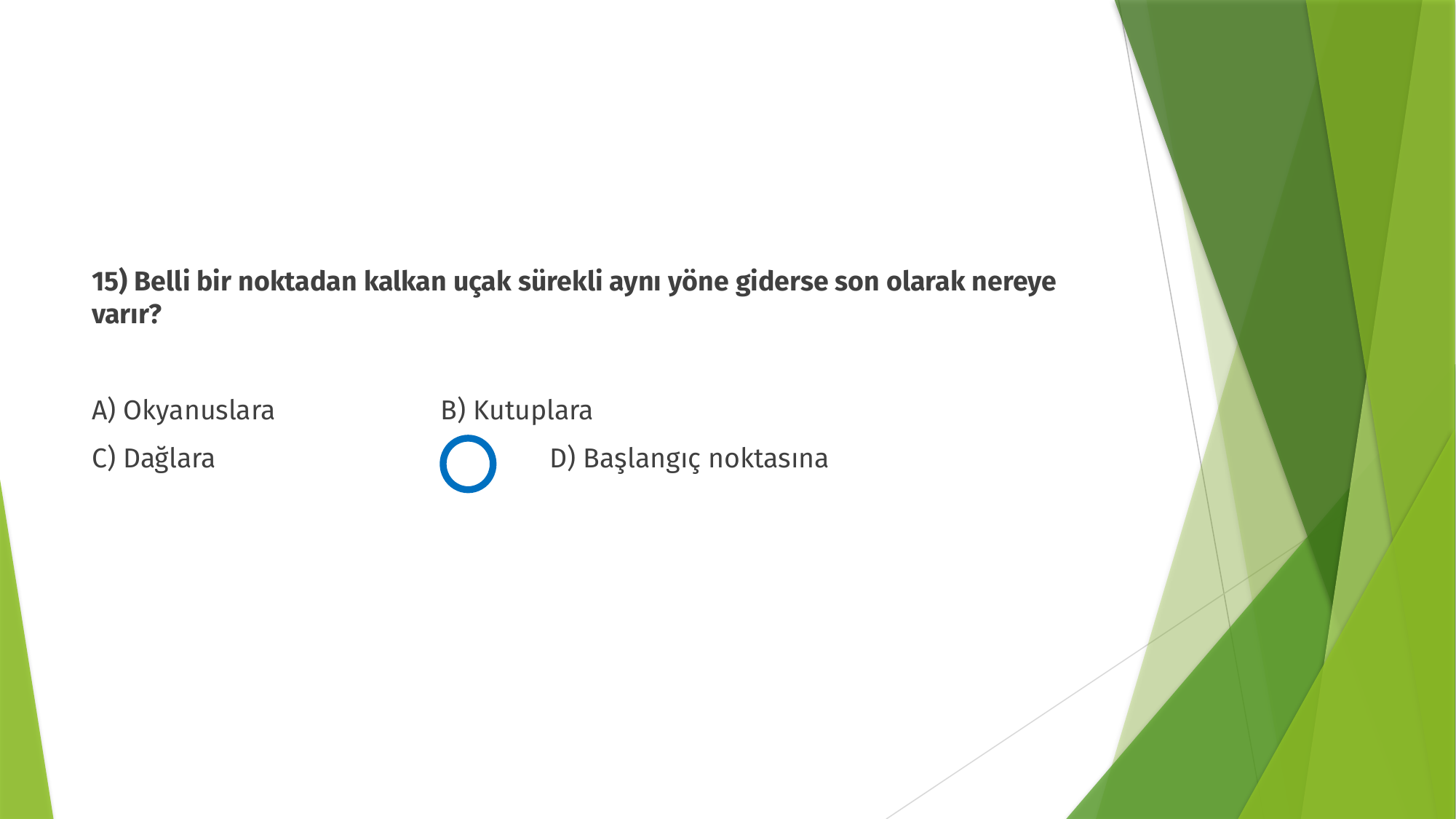

#
15) Belli bir noktadan kalkan uçak sürekli aynı yöne giderse son olarak nereye varır?

A) Okyanuslara	                  B) Kutuplara
C) Dağlara		                  D) Başlangıç noktasına